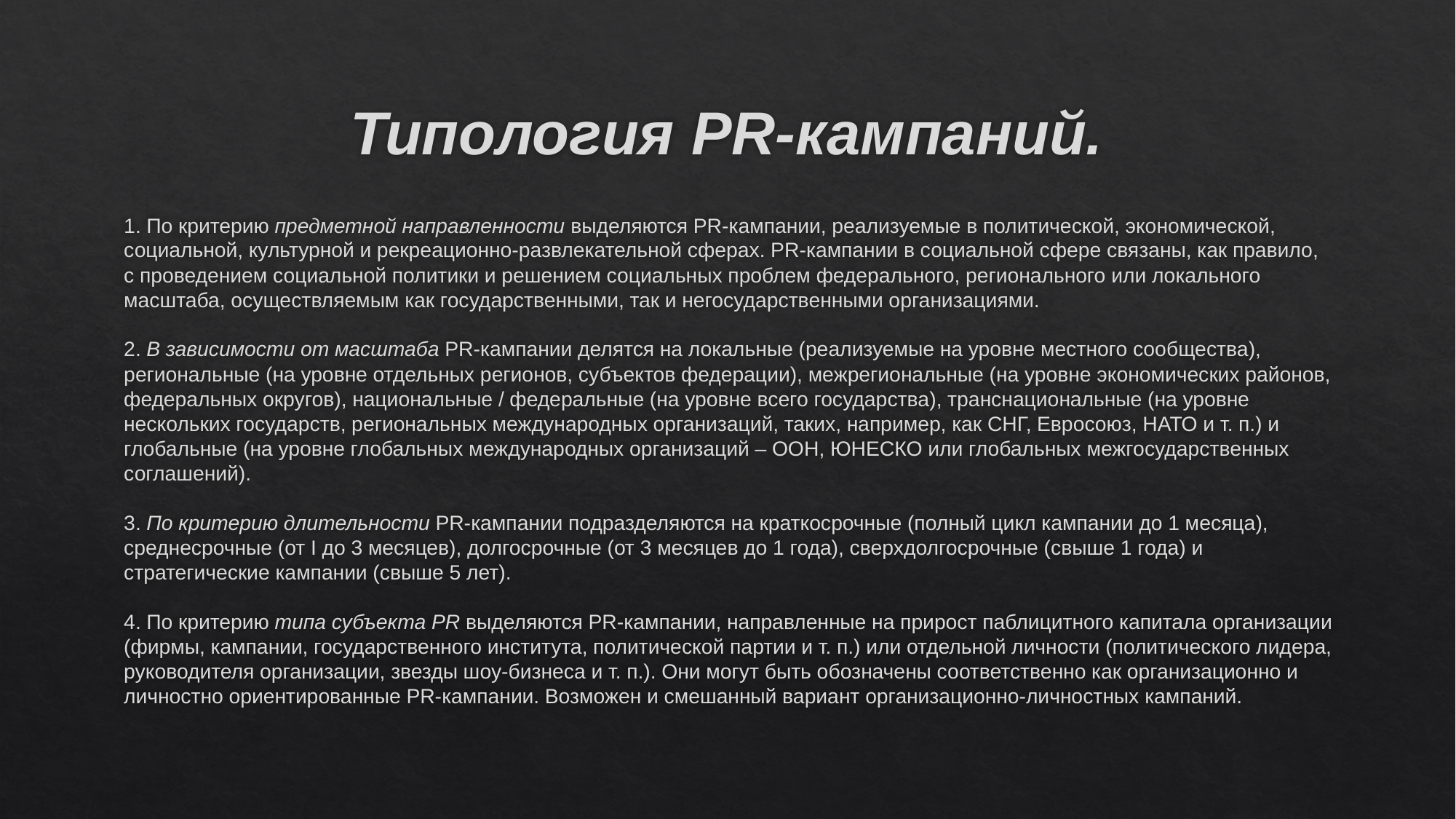

# Типология PR-кампаний.
1. По критерию предметной направленности выделяются PR-кампании, реализуемые в политической, экономической, социальной, культурной и рекреационно-развлекательной сферах. PR-кампании в социальной сфере связаны, как правило, с проведением социальной политики и решением социальных проблем федерального, регионального или локального масштаба, осуществляемым как государственными, так и негосударственными организациями.
2. В зависимости от масштаба PR-кампании делятся на локальные (реализуемые на уровне местного сообщества), региональные (на уровне отдельных регионов, субъектов федерации), межрегиональные (на уровне экономических районов, федеральных округов), национальные / федеральные (на уровне всего государства), транснациональные (на уровне нескольких государств, региональных международных организаций, таких, например, как СНГ, Евросоюз, НАТО и т. п.) и глобальные (на уровне глобальных международных организаций – ООН, ЮНЕСКО или глобальных межгосударственных соглашений).
3. По критерию длительности PR-кампании подразделяются на краткосрочные (полный цикл кампании до 1 месяца), среднесрочные (от I до 3 месяцев), долгосрочные (от 3 месяцев до 1 года), сверхдолгосрочные (свыше 1 года) и стратегические кампании (свыше 5 лет).
4. По критерию типа субъекта PR выделяются PR-кампании, направленные на прирост паблицитного капитала организации (фирмы, кампании, государственного института, политической партии и т. п.) или отдельной личности (политического лидера, руководителя организации, звезды шоу-бизнеса и т. п.). Они могут быть обозначены соответственно как организационно и личностно ориентированные PR-кампании. Возможен и смешанный вариант организационно-личностных кампаний.